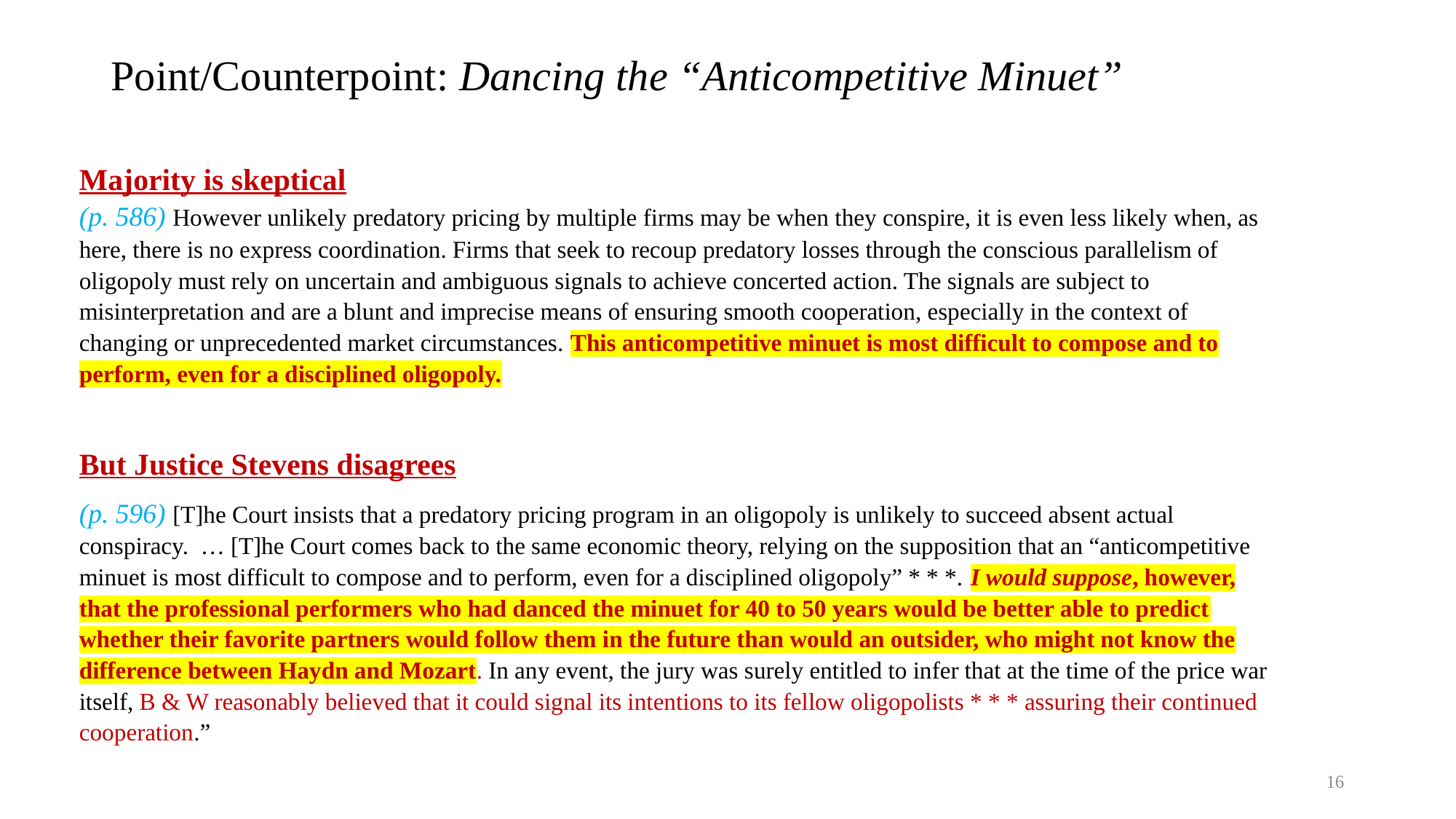

# Point/Counterpoint: Dancing the “Anticompetitive Minuet”
Majority is skeptical
(p. 586) However unlikely predatory pricing by multiple firms may be when they conspire, it is even less likely when, as here, there is no express coordination. Firms that seek to recoup predatory losses through the conscious parallelism of oligopoly must rely on uncertain and ambiguous signals to achieve concerted action. The signals are subject to misinterpretation and are a blunt and imprecise means of ensuring smooth cooperation, especially in the context of changing or unprecedented market circumstances. This anticompetitive minuet is most difficult to compose and to perform, even for a disciplined oligopoly.

But Justice Stevens disagrees
(p. 596) [T]he Court insists that a predatory pricing program in an oligopoly is unlikely to succeed absent actual conspiracy.  … [T]he Court comes back to the same economic theory, relying on the supposition that an “anticompetitive minuet is most difficult to compose and to perform, even for a disciplined oligopoly” * * *. I would suppose, however, that the professional performers who had danced the minuet for 40 to 50 years would be better able to predict whether their favorite partners would follow them in the future than would an outsider, who might not know the difference between Haydn and Mozart. In any event, the jury was surely entitled to infer that at the time of the price war itself, B & W reasonably believed that it could signal its intentions to its fellow oligopolists * * * assuring their continued cooperation.”
16